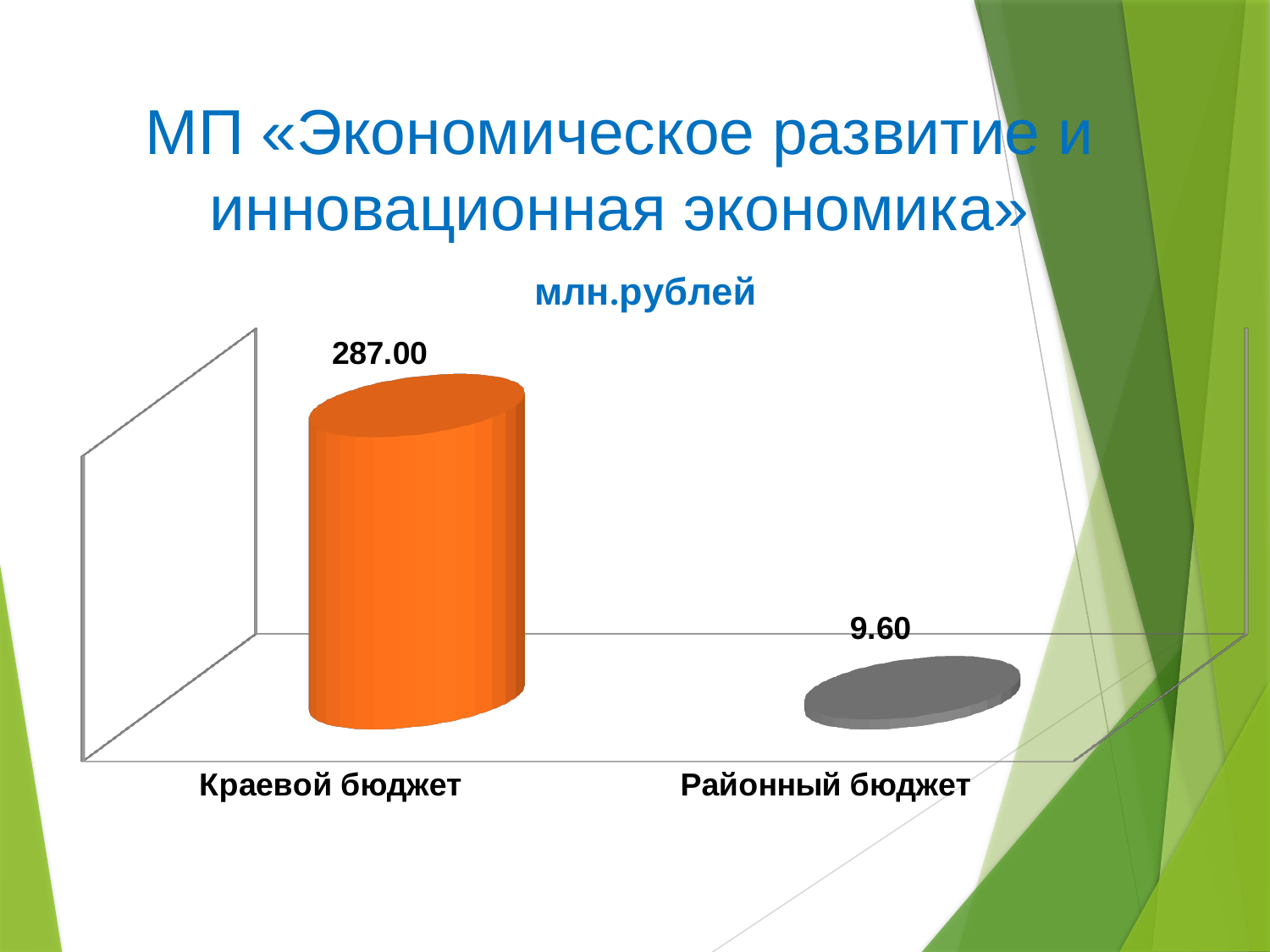

# МП «Экономическое развитие и инновационная экономика»

[unsupported chart]